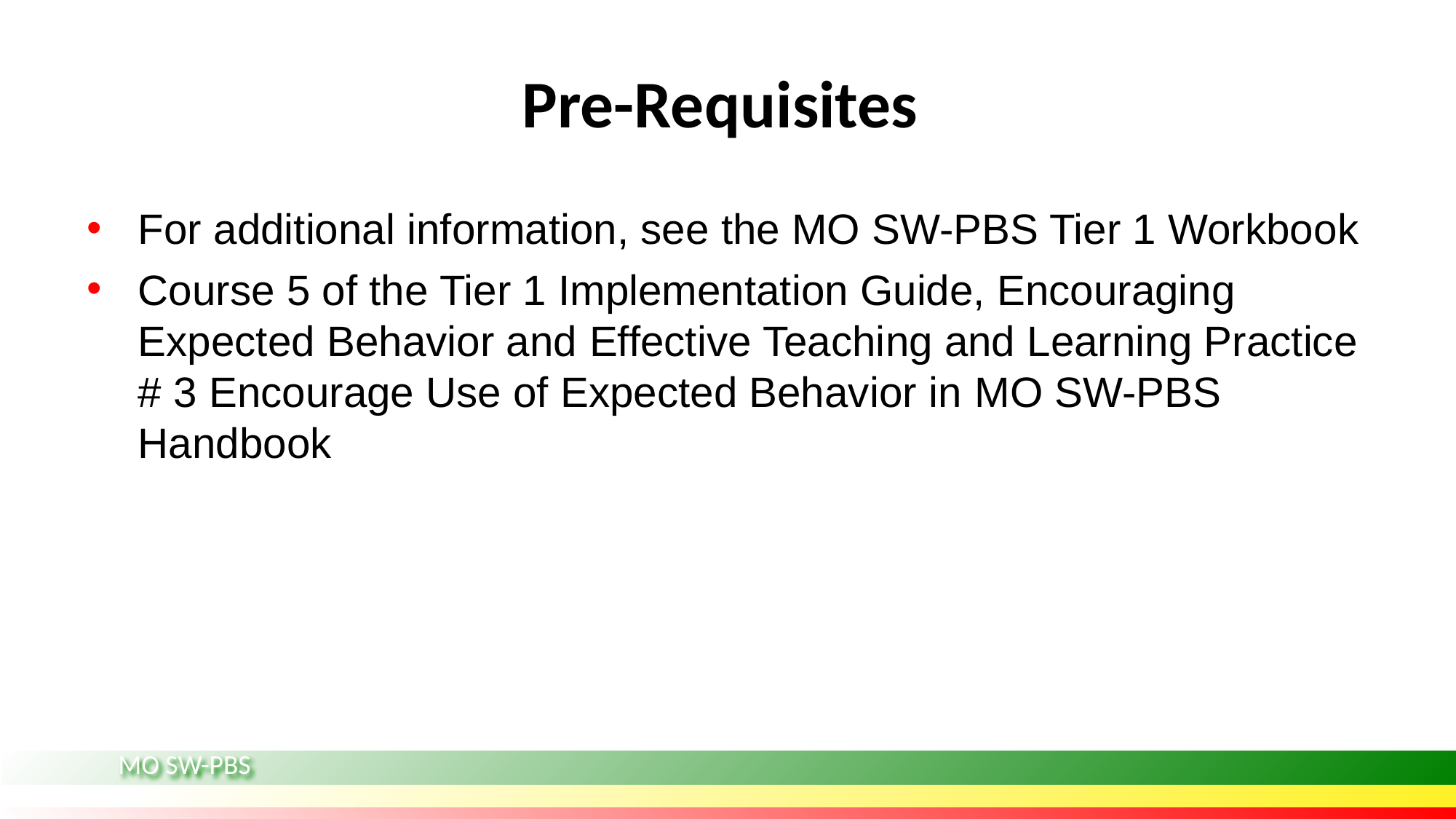

# Pre-Requisites
For additional information, see the MO SW-PBS Tier 1 Workbook
Course 5 of the Tier 1 Implementation Guide, Encouraging Expected Behavior and Effective Teaching and Learning Practice # 3 Encourage Use of Expected Behavior in MO SW-PBS Handbook